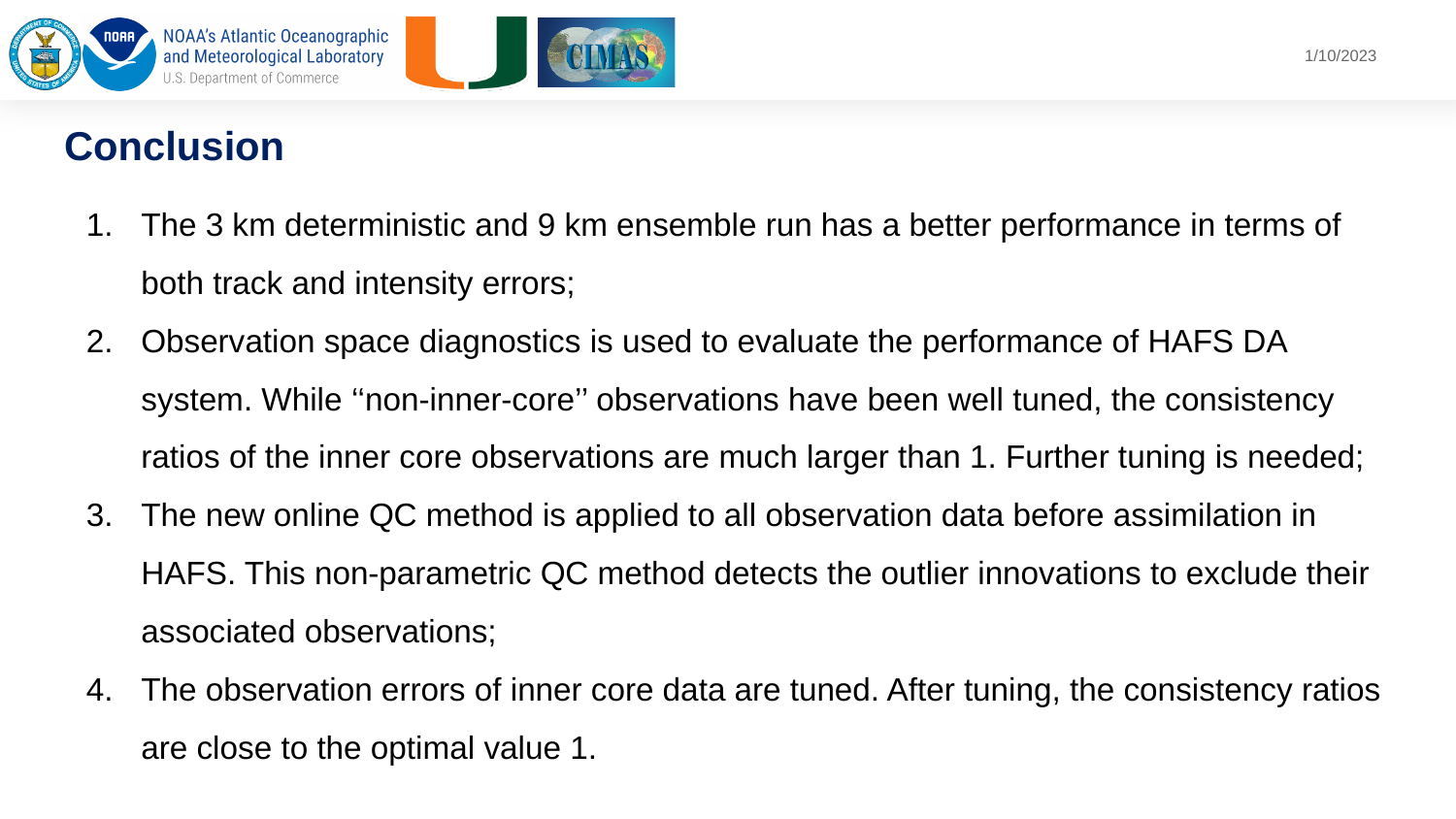

# Conclusion
The 3 km deterministic and 9 km ensemble run has a better performance in terms of both track and intensity errors;
Observation space diagnostics is used to evaluate the performance of HAFS DA system. While ‘‘non-inner-core’’ observations have been well tuned, the consistency ratios of the inner core observations are much larger than 1. Further tuning is needed;
The new online QC method is applied to all observation data before assimilation in HAFS. This non-parametric QC method detects the outlier innovations to exclude their associated observations;
The observation errors of inner core data are tuned. After tuning, the consistency ratios are close to the optimal value 1.